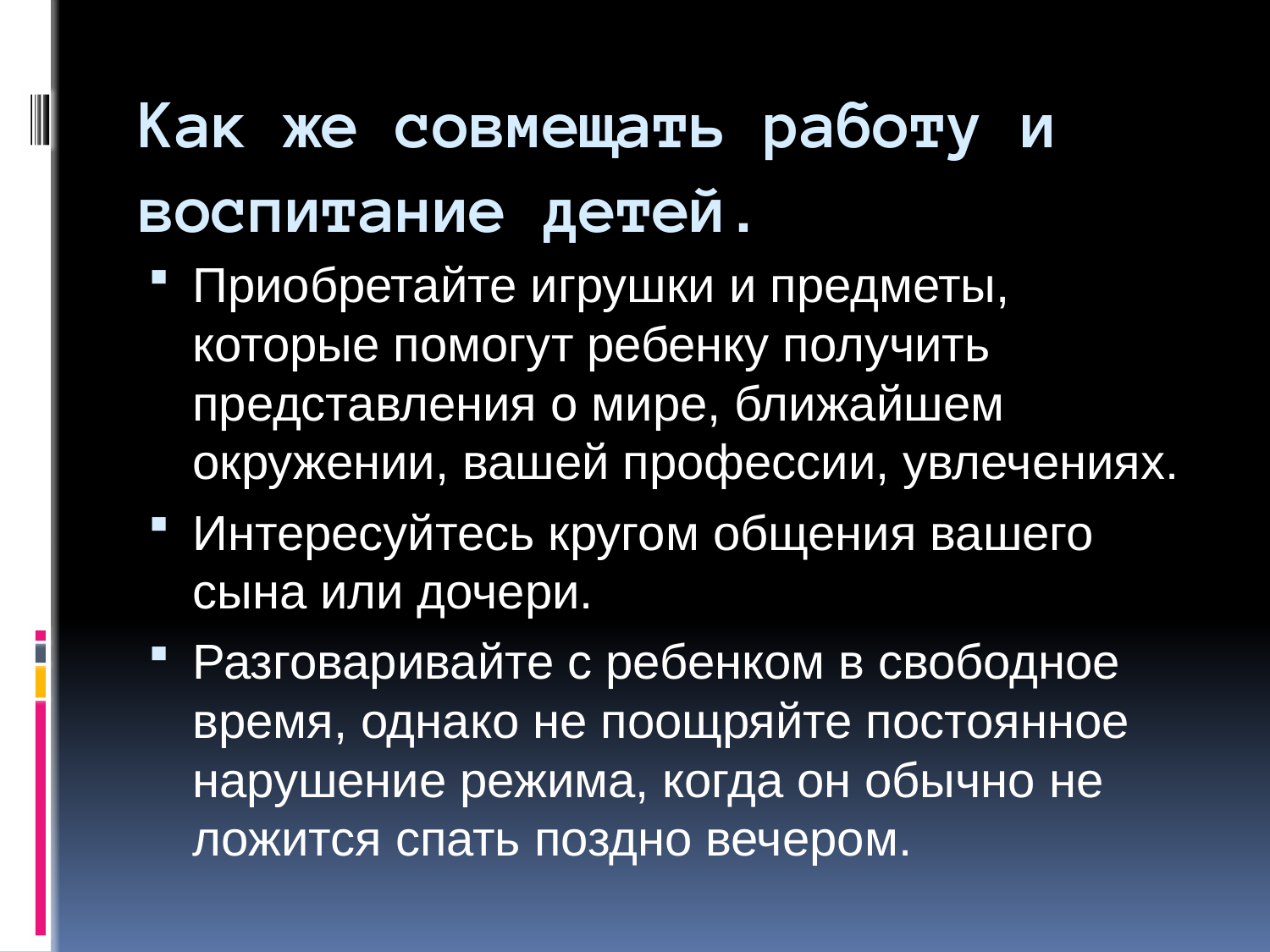

# Как же совмещать работу и воспитание детей.
Приобретайте игрушки и предметы, которые помогут ребенку получить представления о мире, ближайшем окружении, вашей профессии, увлечениях.
Интересуйтесь кругом общения вашего сына или дочери.
Разговаривайте с ребенком в свободное время, однако не поощряйте постоянное нарушение режима, когда он обычно не ложится спать поздно вечером.